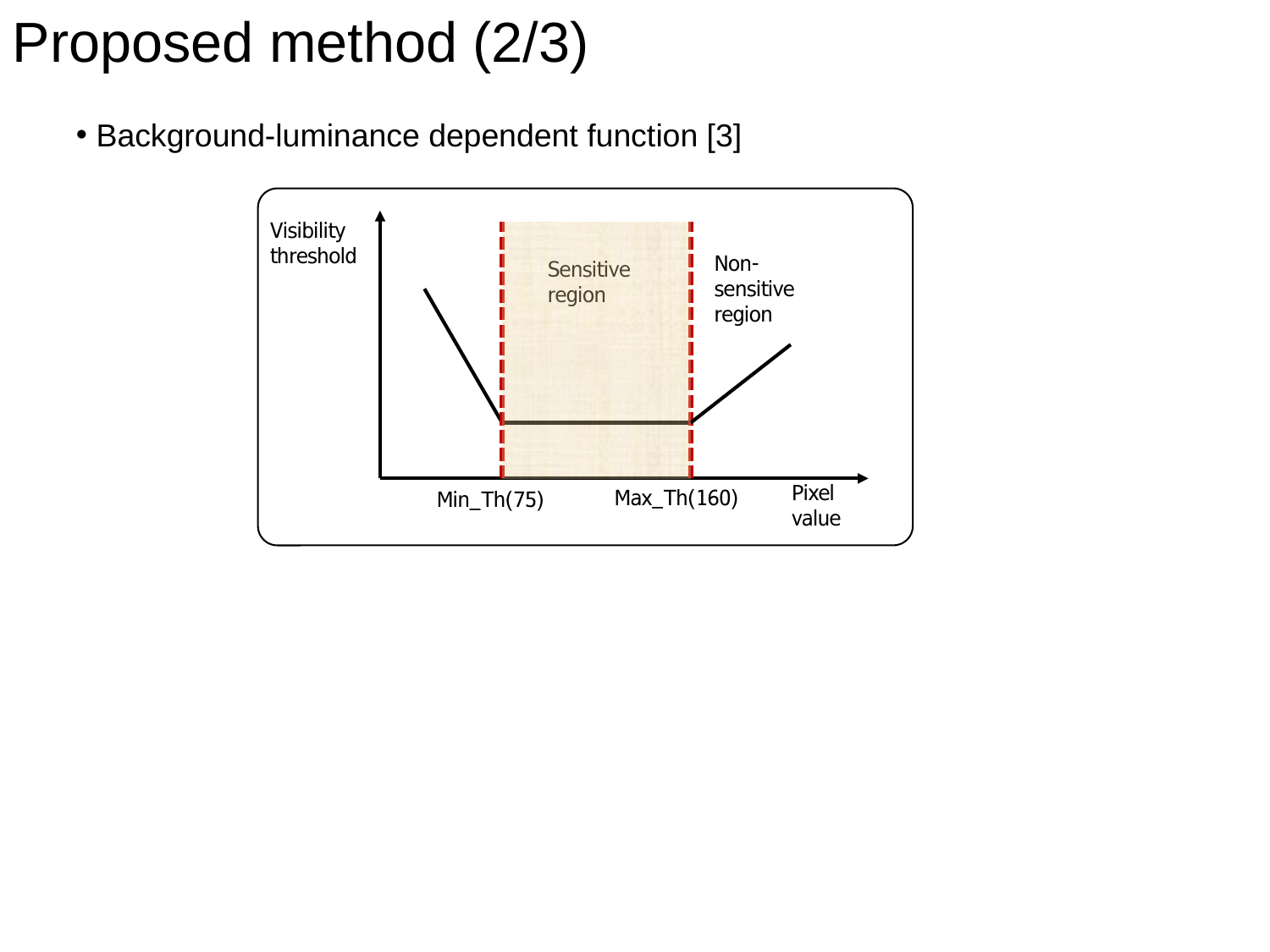

Proposed method (2/3)
 Background-luminance dependent function [3]

Visibility threshold

Non-sensitive
region
Sensitive
region
Pixel
value
Max_Th(160)
Min_Th(75)